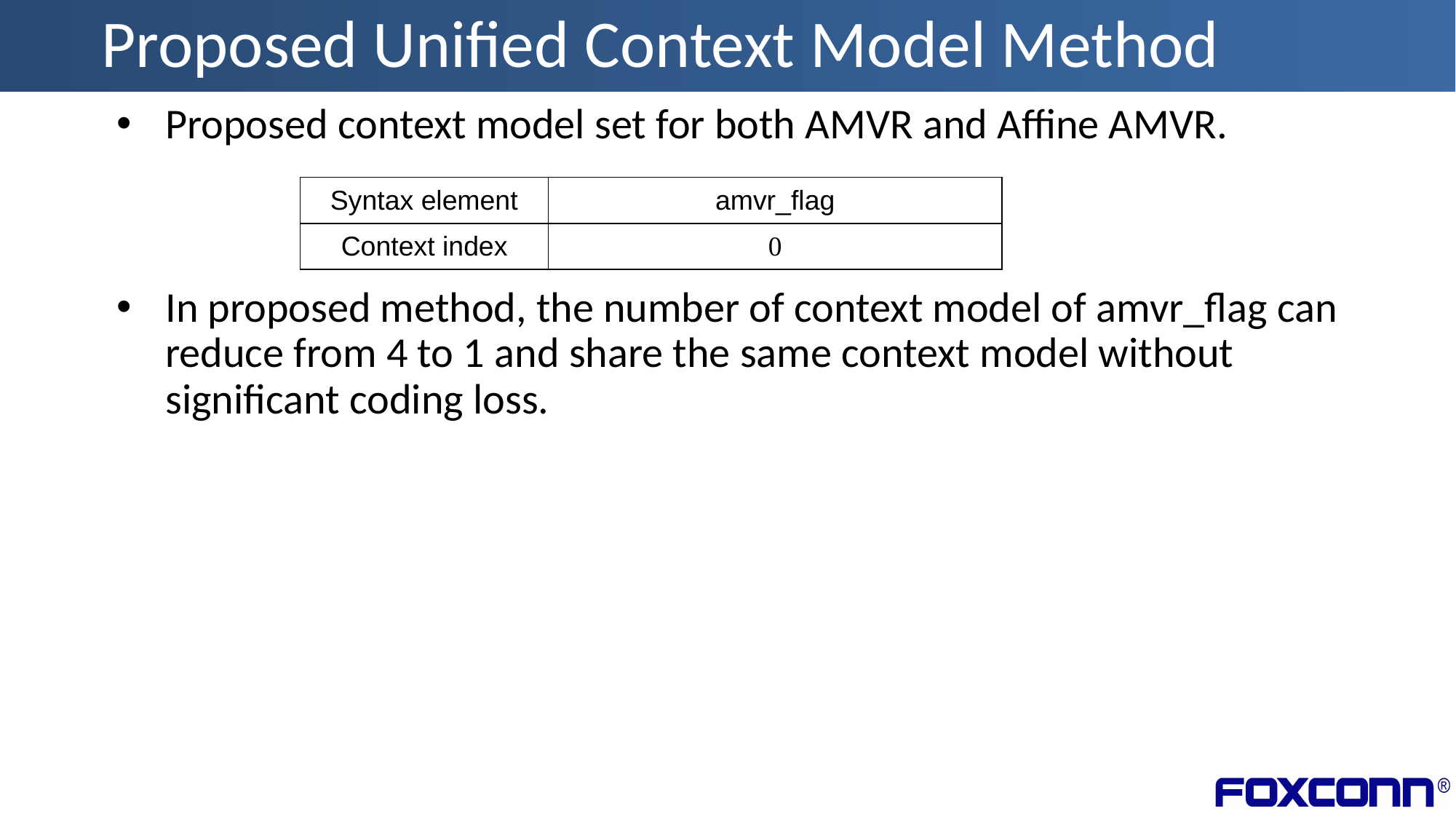

# Proposed Unified Context Model Method
Proposed context model set for both AMVR and Affine AMVR.

In proposed method, the number of context model of amvr_flag can reduce from 4 to 1 and share the same context model without significant coding loss.

| Syntax element | amvr\_flag |
| --- | --- |
| Context index | 0 |